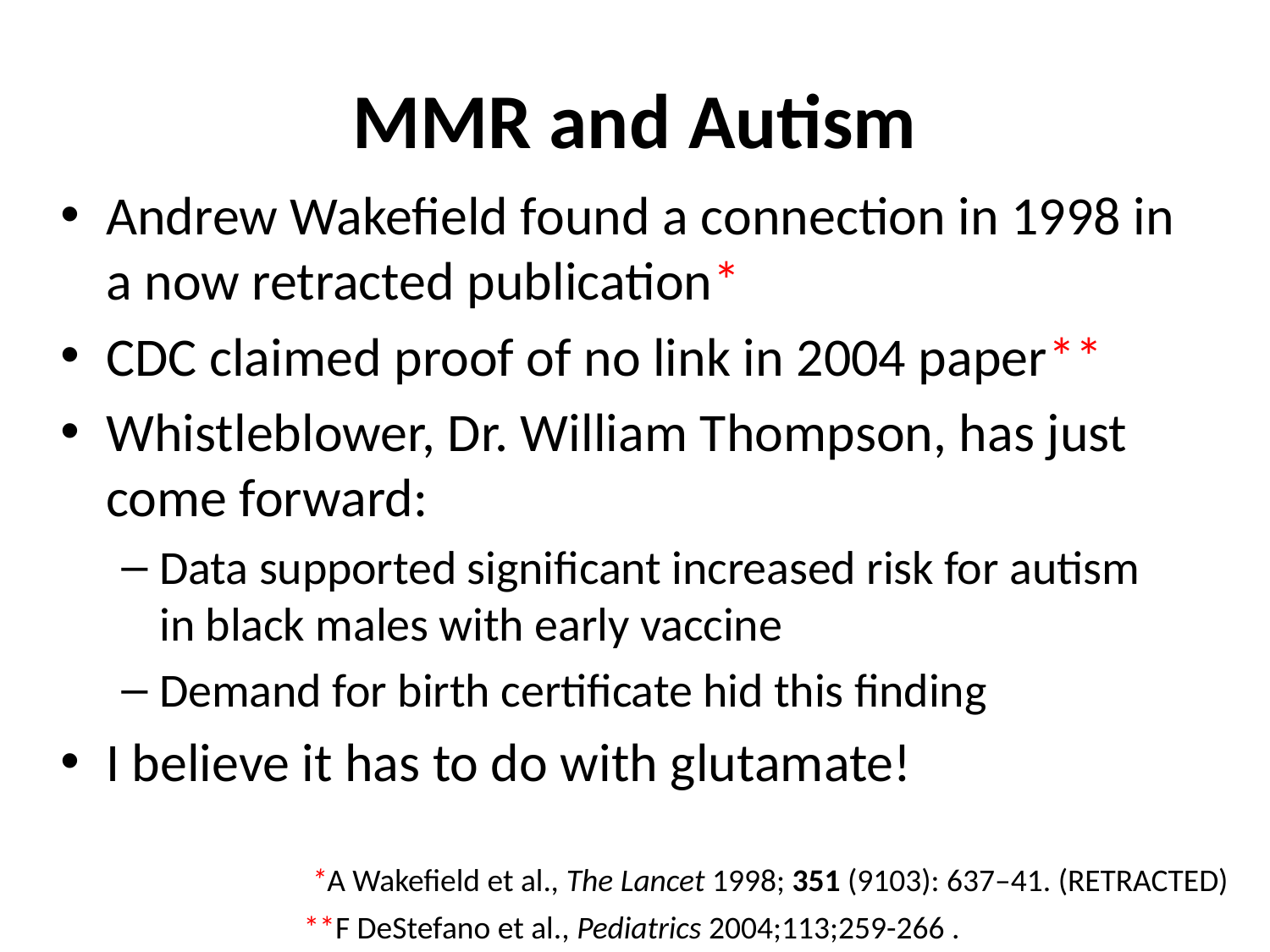

# MMR and Autism
Andrew Wakefield found a connection in 1998 in a now retracted publication*
CDC claimed proof of no link in 2004 paper**
Whistleblower, Dr. William Thompson, has just come forward:
Data supported significant increased risk for autism in black males with early vaccine
Demand for birth certificate hid this finding
I believe it has to do with glutamate!
*A Wakefield et al., The Lancet 1998; 351 (9103): 637–41. (RETRACTED)
**F DeStefano et al., Pediatrics 2004;113;259-266 .